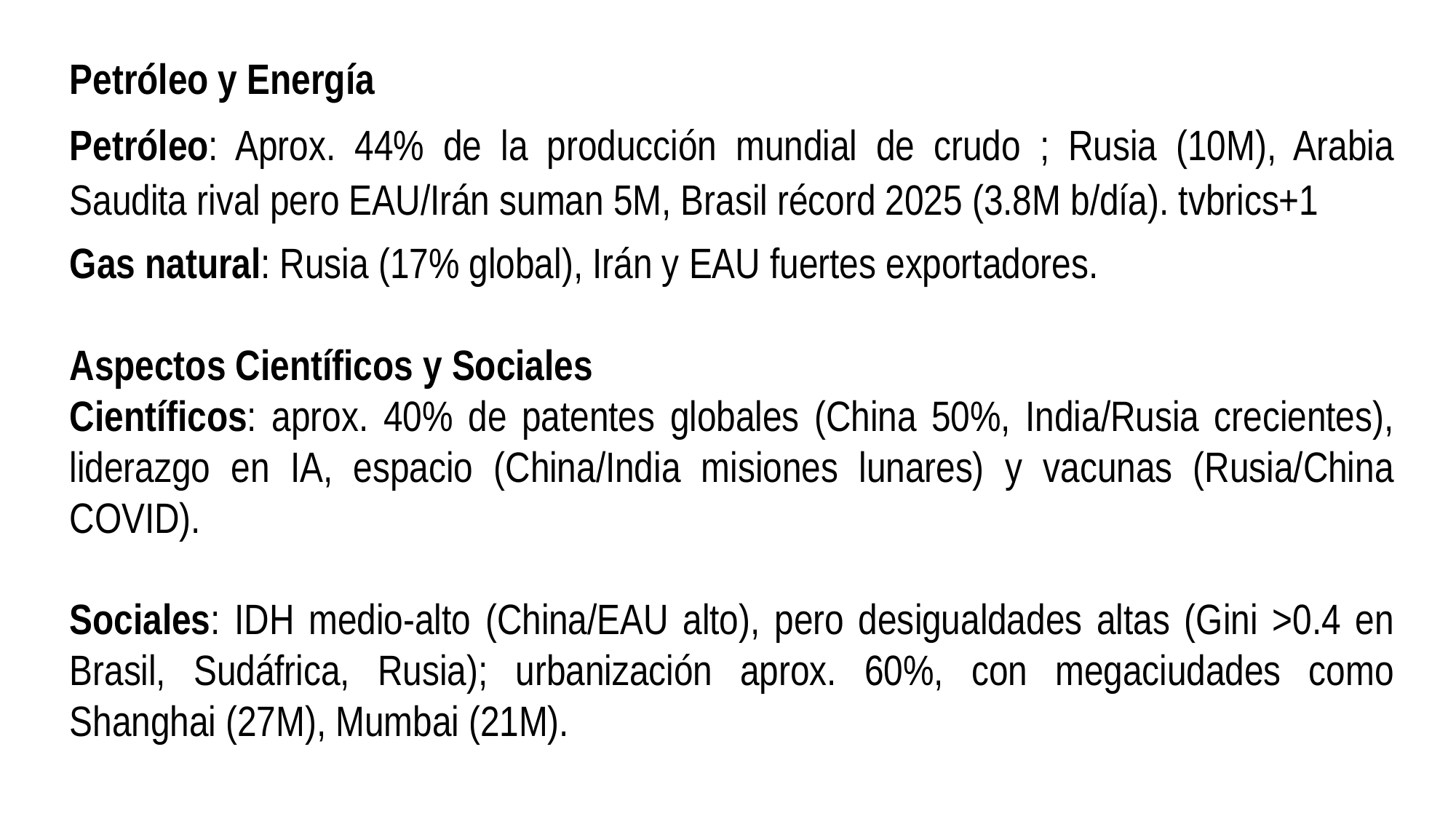

Petróleo y Energía
Petróleo: Aprox. 44% de la producción mundial de crudo ; Rusia (10M), Arabia Saudita rival pero EAU/Irán suman 5M, Brasil récord 2025 (3.8M b/día). tvbrics+1
Gas natural: Rusia (17% global), Irán y EAU fuertes exportadores.

Aspectos Científicos y Sociales
Científicos: aprox. 40% de patentes globales (China 50%, India/Rusia crecientes), liderazgo en IA, espacio (China/India misiones lunares) y vacunas (Rusia/China COVID).​

Sociales: IDH medio-alto (China/EAU alto), pero desigualdades altas (Gini >0.4 en Brasil, Sudáfrica, Rusia); urbanización aprox. 60%, con megaciudades como Shanghai (27M), Mumbai (21M).